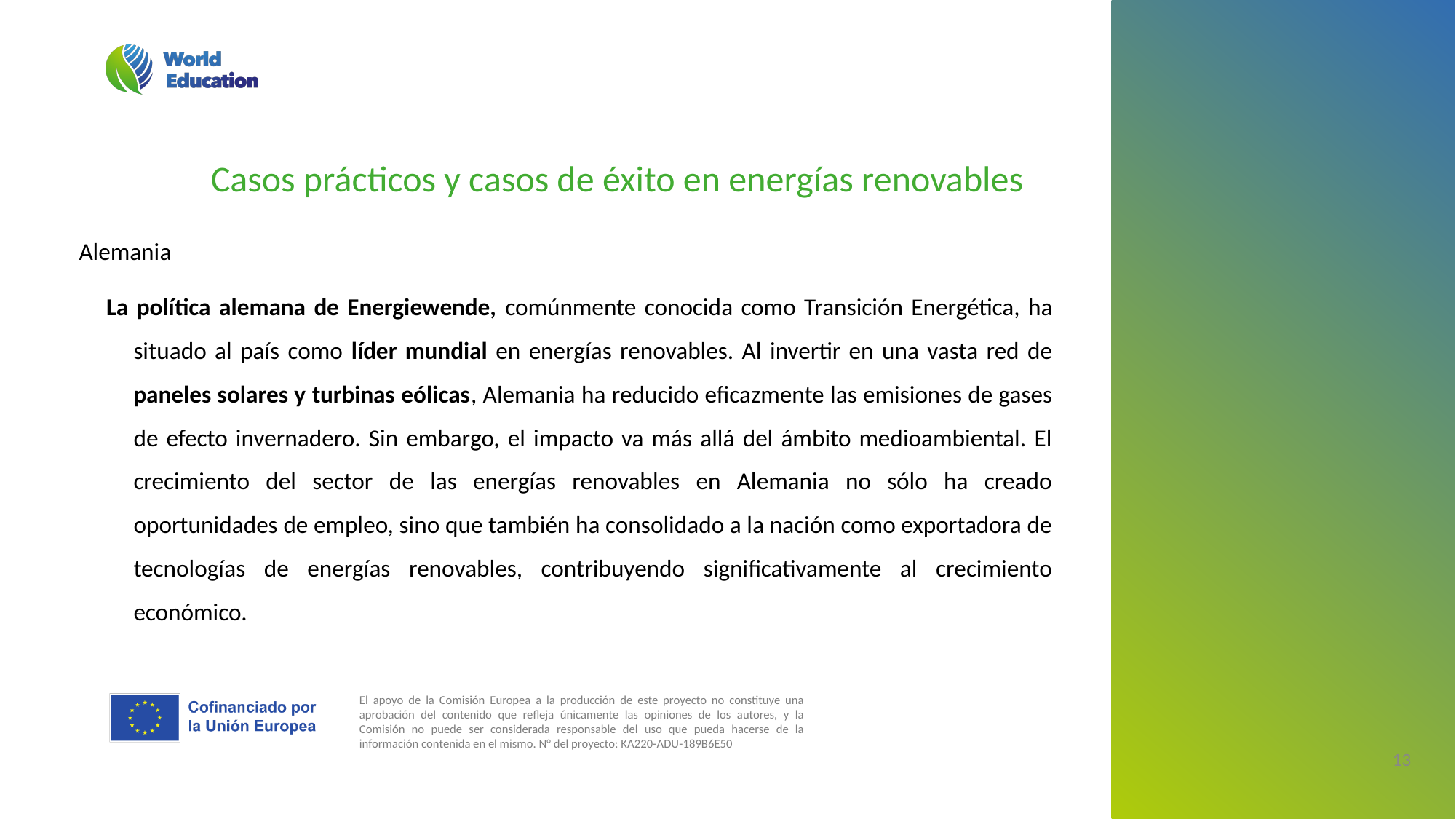

Casos prácticos y casos de éxito en energías renovables
Alemania
La política alemana de Energiewende, comúnmente conocida como Transición Energética, ha situado al país como líder mundial en energías renovables. Al invertir en una vasta red de paneles solares y turbinas eólicas, Alemania ha reducido eficazmente las emisiones de gases de efecto invernadero. Sin embargo, el impacto va más allá del ámbito medioambiental. El crecimiento del sector de las energías renovables en Alemania no sólo ha creado oportunidades de empleo, sino que también ha consolidado a la nación como exportadora de tecnologías de energías renovables, contribuyendo significativamente al crecimiento económico.
13